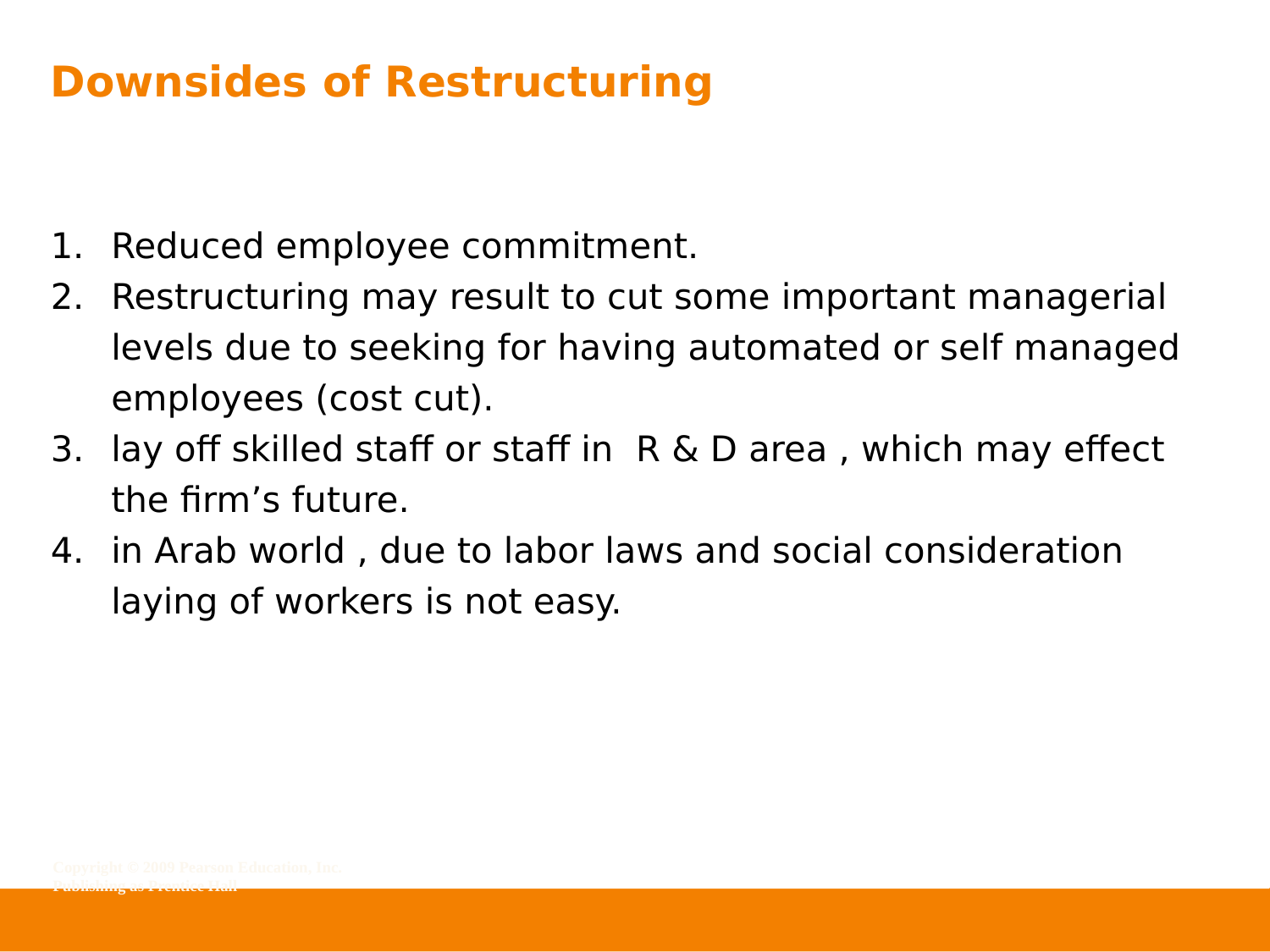

# Downsides of Restructuring
Reduced employee commitment.
Restructuring may result to cut some important managerial levels due to seeking for having automated or self managed employees (cost cut).
lay off skilled staff or staff in  R & D area , which may effect the firm’s future.
in Arab world , due to labor laws and social consideration laying of workers is not easy.